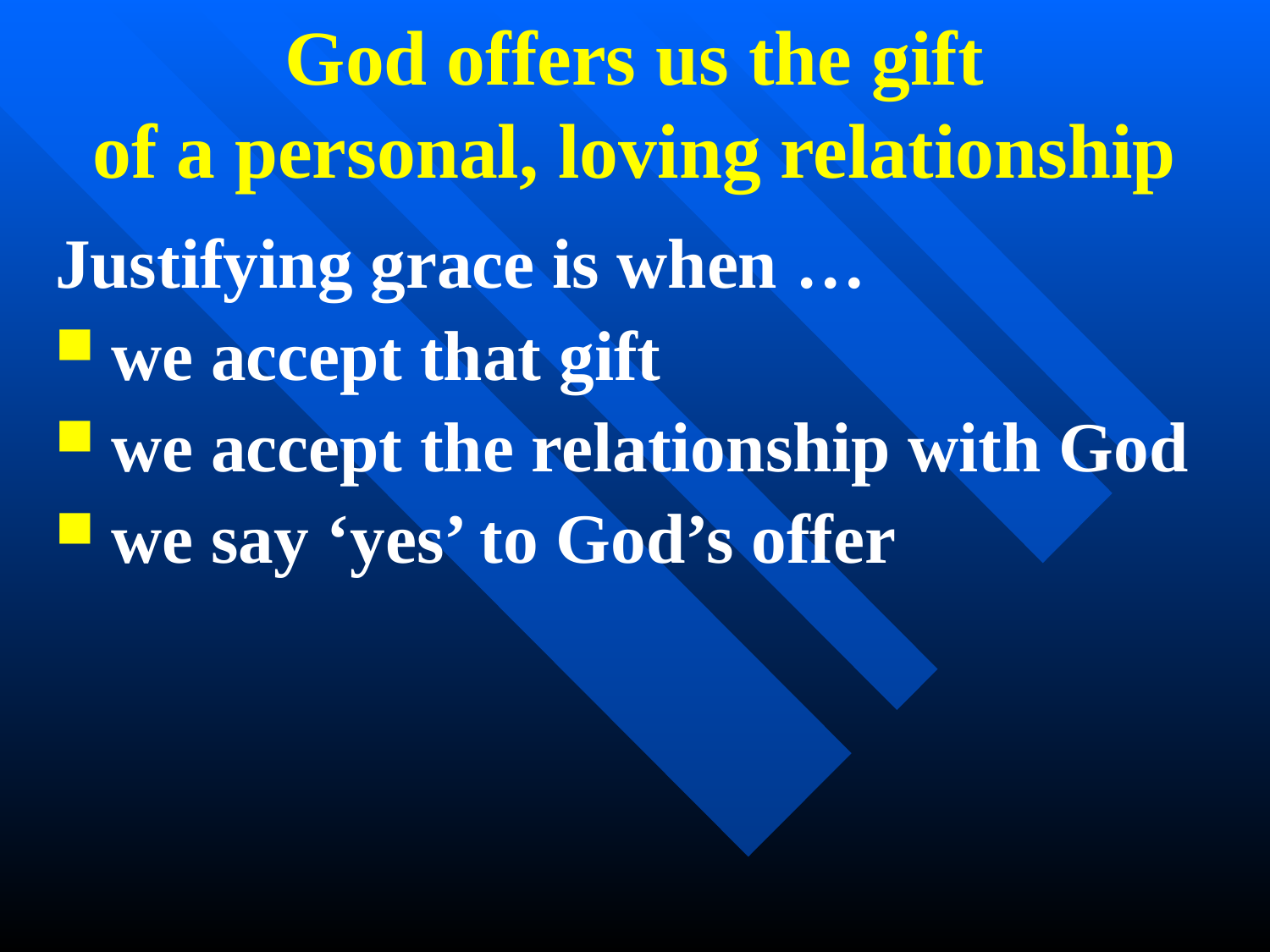

# God offers us the gift of a personal, loving relationship
Justifying grace is when …
we accept that gift
we accept the relationship with God
we say ‘yes’ to God’s offer